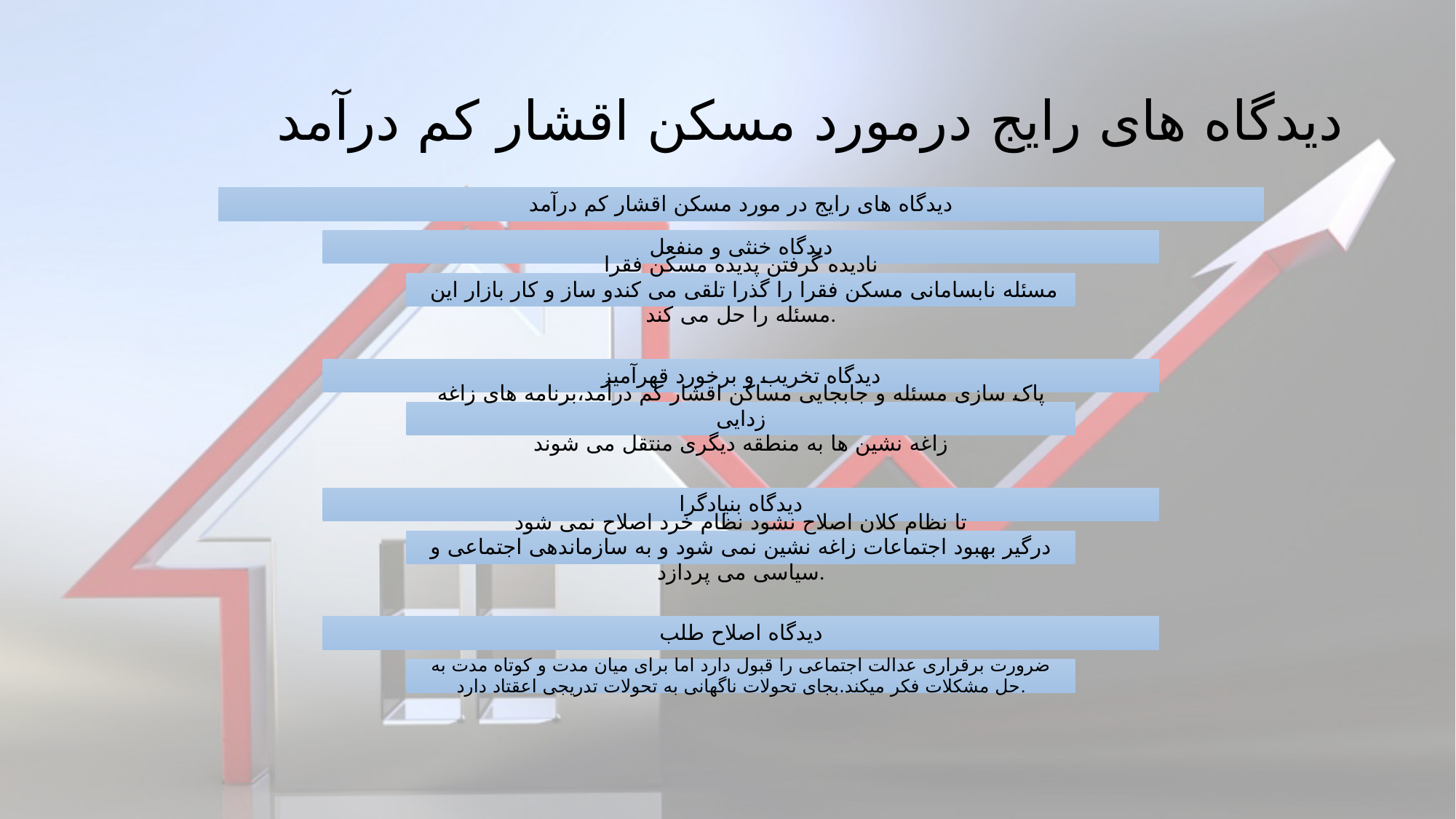

# دیدگاه های رایج درمورد مسکن اقشار کم درآمد
دیدگاه های رایج در مورد مسکن اقشار کم درآمد
دیدگاه خنثی و منفعل
دیدگاه بنیادگرا
نادیده گرفتن پدیده مسکن فقرا
زاغه نشین ها به منطقه دیگری منتقل می شوند